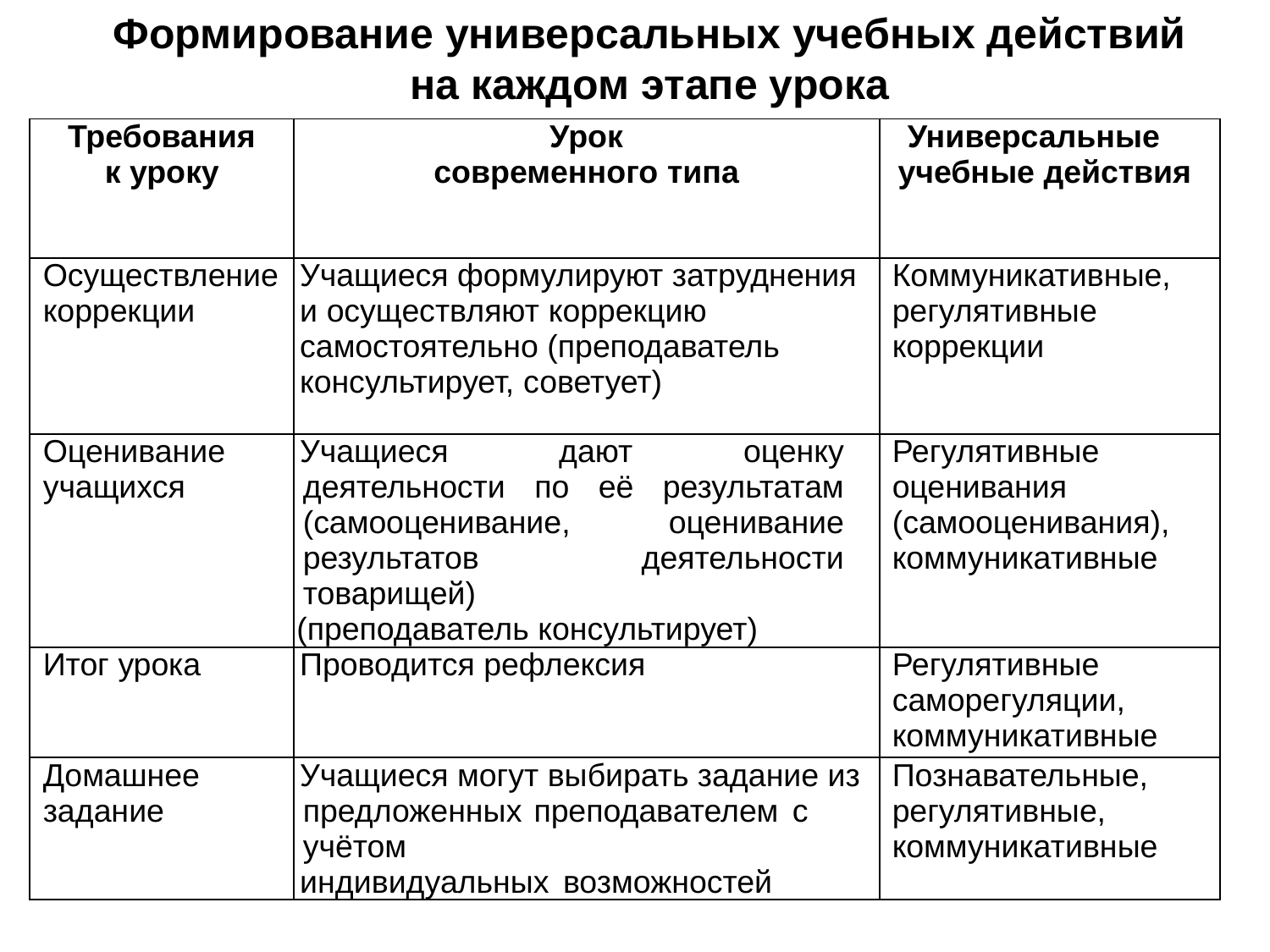

Формирование универсальных учебных действий на каждом этапе урока
| Требования к уроку | Урок современного типа | Универсальные учебные действия |
| --- | --- | --- |
| Осуществление коррекции | Учащиеся формулируют затруднения и осуществляют коррекцию самостоятельно (преподаватель консультирует, советует) | Коммуникативные, регулятивные коррекции |
| Оценивание учащихся | Учащиеся дают оценку деятельности по её результатам (самооценивание, оценивание результатов деятельности товарищей) (преподаватель консультирует) | Регулятивные оценивания (самооценивания), коммуникативные |
| Итог урока | Проводится рефлексия | Регулятивные саморегуляции, коммуникативные |
| Домашнее задание | Учащиеся могут выбирать задание из предложенных преподавателем с учётом индивидуальных возможностей | Познавательные, регулятивные, коммуникативные |